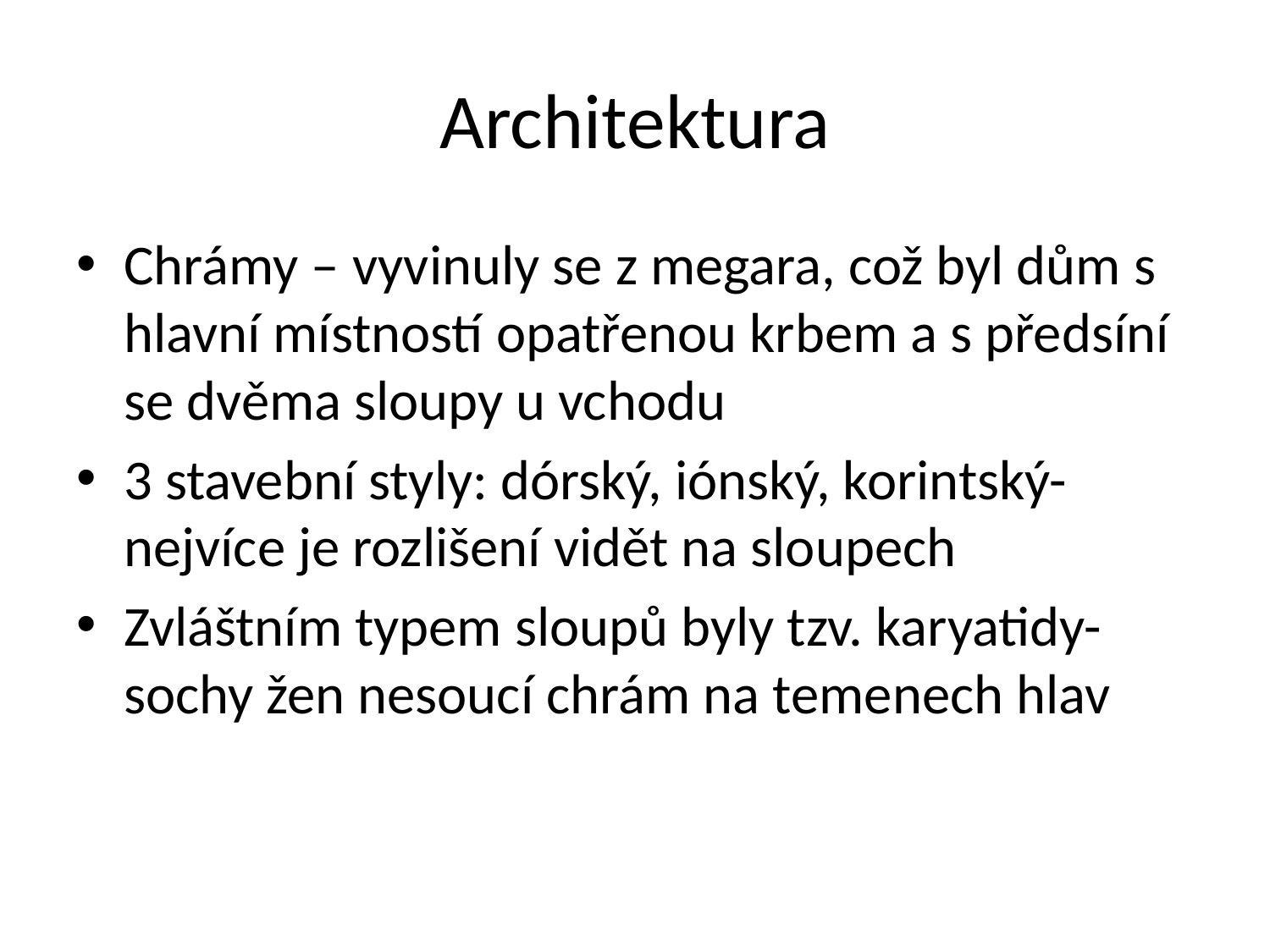

# Architektura
Chrámy – vyvinuly se z megara, což byl dům s hlavní místností opatřenou krbem a s předsíní se dvěma sloupy u vchodu
3 stavební styly: dórský, iónský, korintský- nejvíce je rozlišení vidět na sloupech
Zvláštním typem sloupů byly tzv. karyatidy-sochy žen nesoucí chrám na temenech hlav